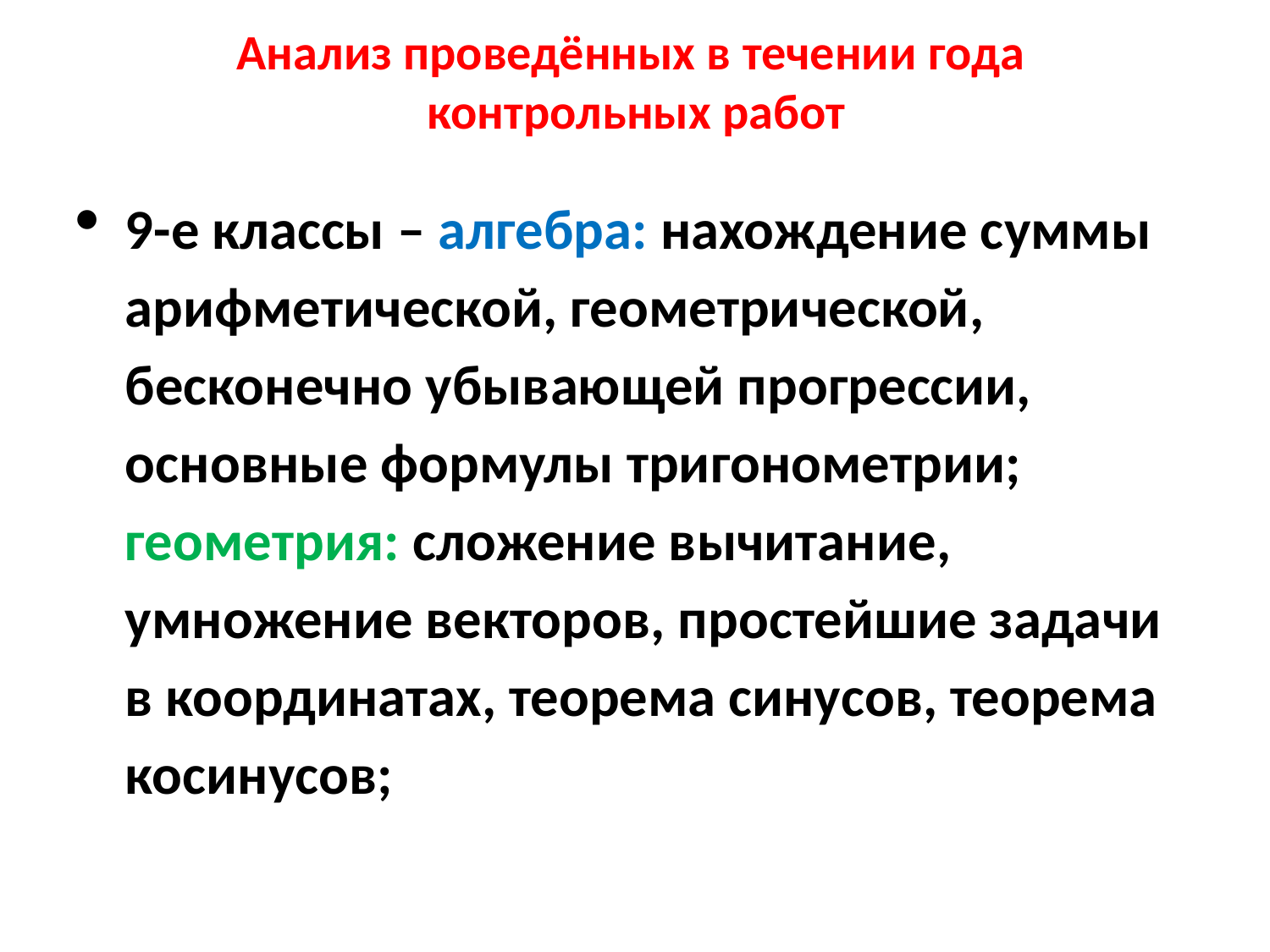

# Анализ проведённых в течении года контрольных работ
9-е классы – алгебра: нахождение суммы арифметической, геометрической, бесконечно убывающей прогрессии, основные формулы тригонометрии; геометрия: сложение вычитание, умножение векторов, простейшие задачи в координатах, теорема синусов, теорема косинусов;